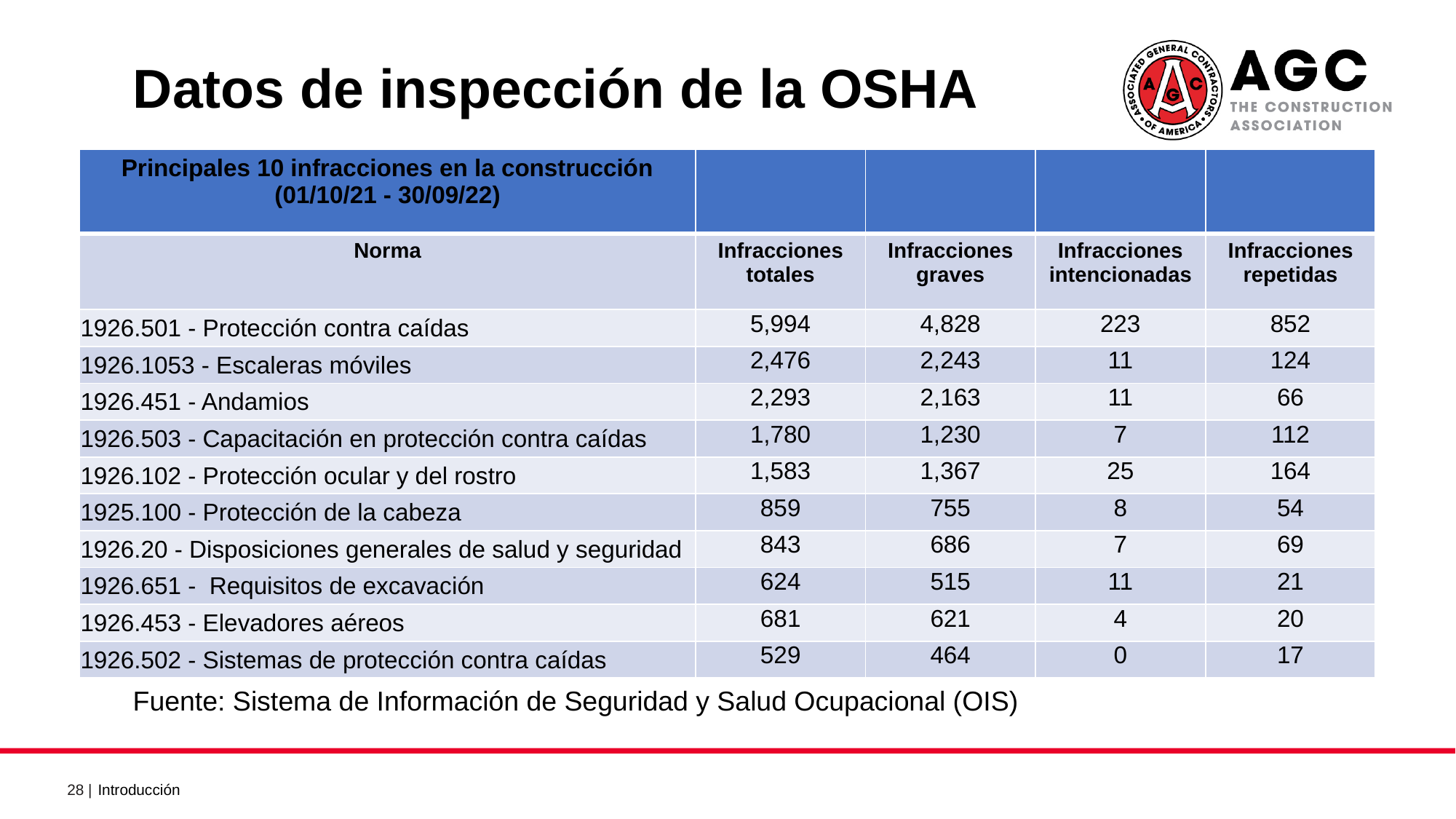

Datos de inspección de la OSHA 3
| Principales 10 infracciones en la construcción (01/10/21 - 30/09/22) |  |  |  |  |
| --- | --- | --- | --- | --- |
| Norma | Infracciones totales | Infracciones graves | Infracciones intencionadas | Infracciones repetidas |
| 1926.501 - Protección contra caídas | 5,994 | 4,828 | 223 | 852 |
| 1926.1053 - Escaleras móviles | 2,476 | 2,243 | 11 | 124 |
| 1926.451 - Andamios | 2,293 | 2,163 | 11 | 66 |
| 1926.503 - Capacitación en protección contra caídas | 1,780 | 1,230 | 7 | 112 |
| 1926.102 - Protección ocular y del rostro | 1,583 | 1,367 | 25 | 164 |
| 1925.100 - Protección de la cabeza | 859 | 755 | 8 | 54 |
| 1926.20 - Disposiciones generales de salud y seguridad | 843 | 686 | 7 | 69 |
| 1926.651 -  Requisitos de excavación | 624 | 515 | 11 | 21 |
| 1926.453 - Elevadores aéreos | 681 | 621 | 4 | 20 |
| 1926.502 - Sistemas de protección contra caídas | 529 | 464 | 0 | 17 |
Fuente: Sistema de Información de Seguridad y Salud Ocupacional (OIS)
Introducción